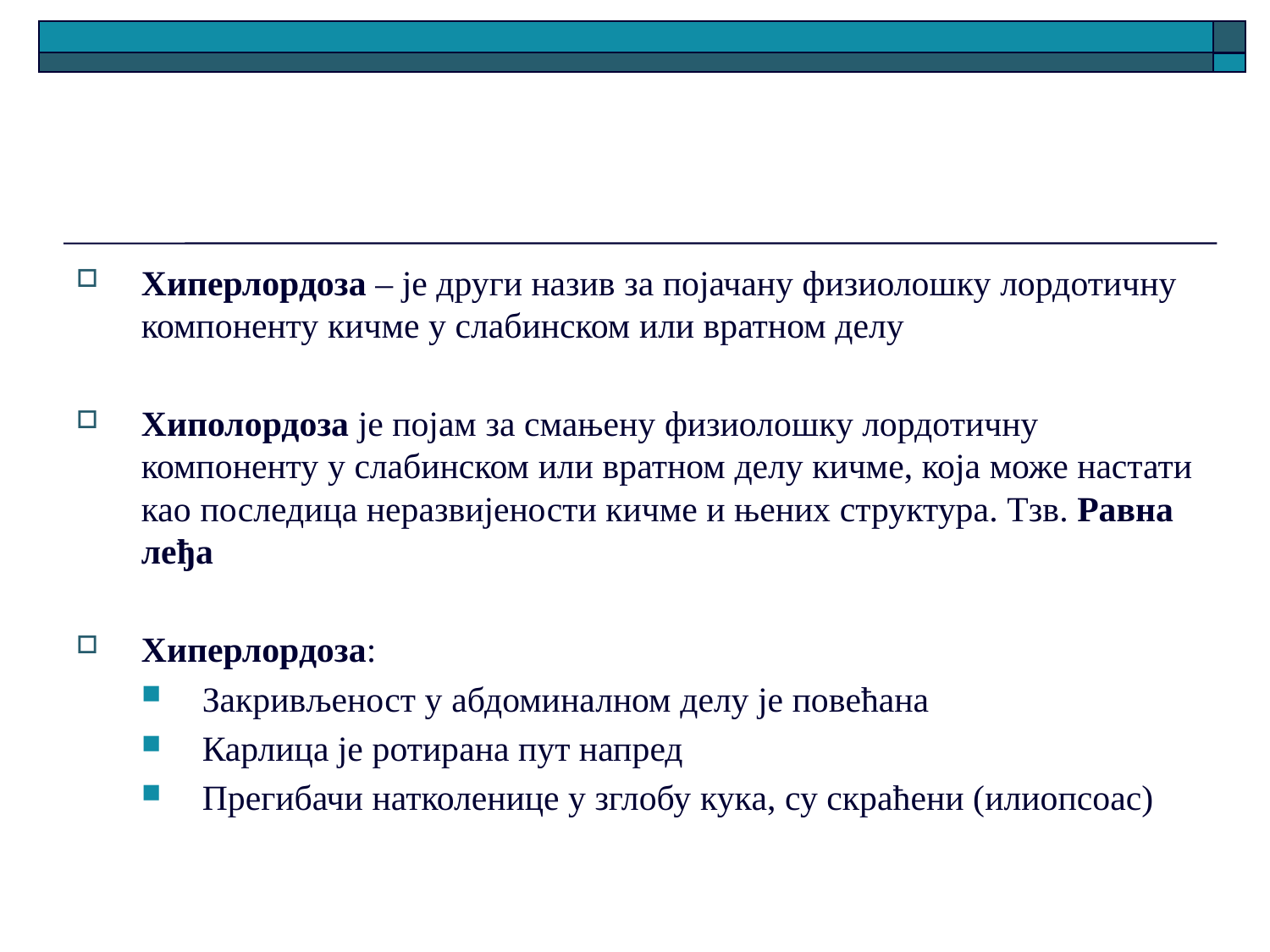

#
Хиперлордоза – је други назив за појачану физиолошку лордотичну компоненту кичме у слабинском или вратном делу

Хиполордоза је појам за смањену физиолошку лордотичну компоненту у слабинском или вратном делу кичме, која може настати као последица неразвијености кичме и њених структура. Тзв. Равна леђа

Хиперлордоза:
Закривљеност у абдоминалном делу је повећана
Карлица је ротирана пут напред
Прегибачи натколенице у зглобу кука, су скраћени (илиопсоас)